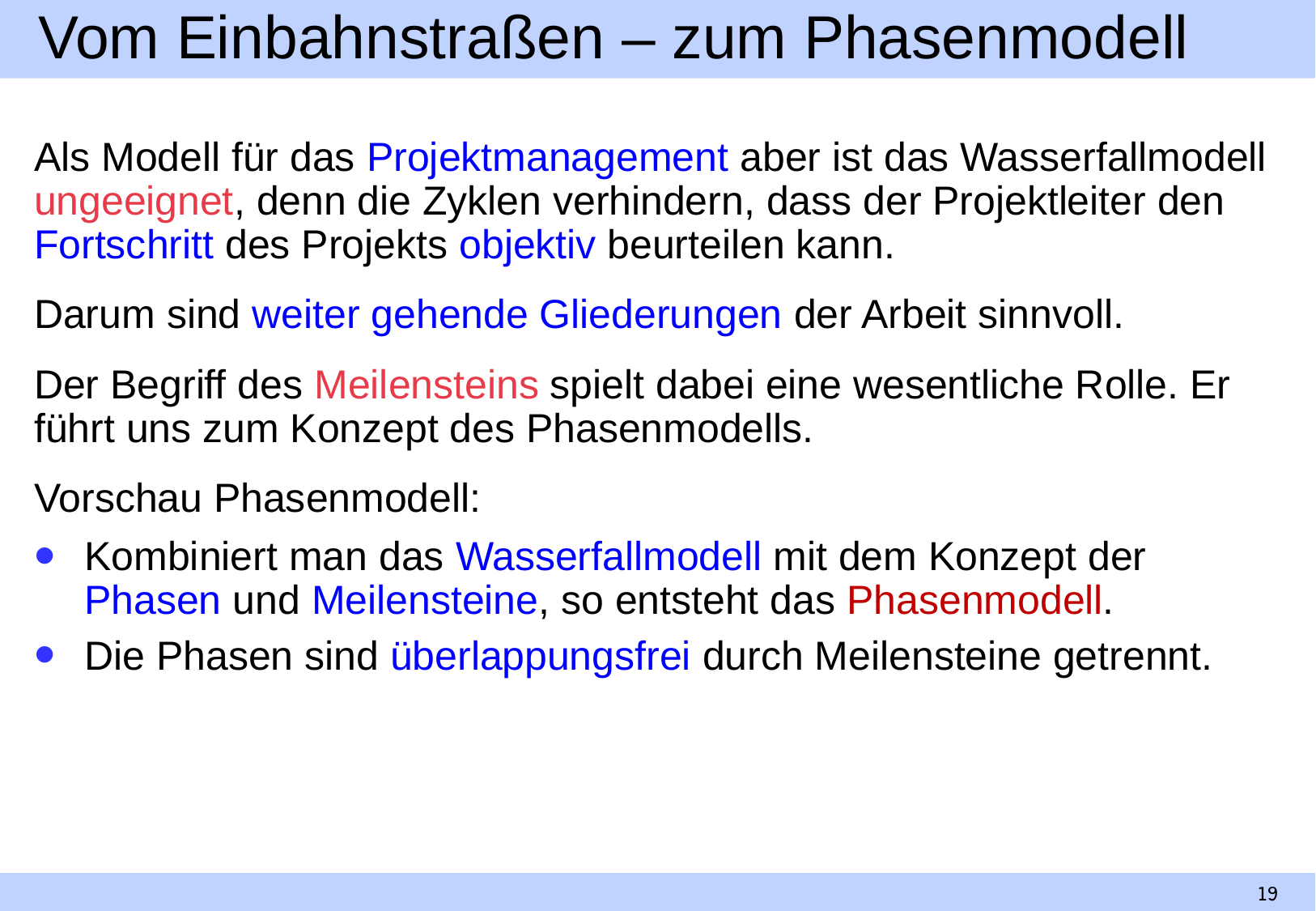

# Vom Einbahnstraßen – zum Phasenmodell
Als Modell für das Projektmanagement aber ist das Wasserfallmodell ungeeignet, denn die Zyklen verhindern, dass der Projektleiter den Fortschritt des Projekts objektiv beurteilen kann.
Darum sind weiter gehende Gliederungen der Arbeit sinnvoll.
Der Begriff des Meilensteins spielt dabei eine wesentliche Rolle. Er führt uns zum Konzept des Phasenmodells.
Vorschau Phasenmodell:
Kombiniert man das Wasserfallmodell mit dem Konzept der Phasen und Meilensteine, so entsteht das Phasenmodell.
Die Phasen sind überlappungsfrei durch Meilensteine getrennt.

19